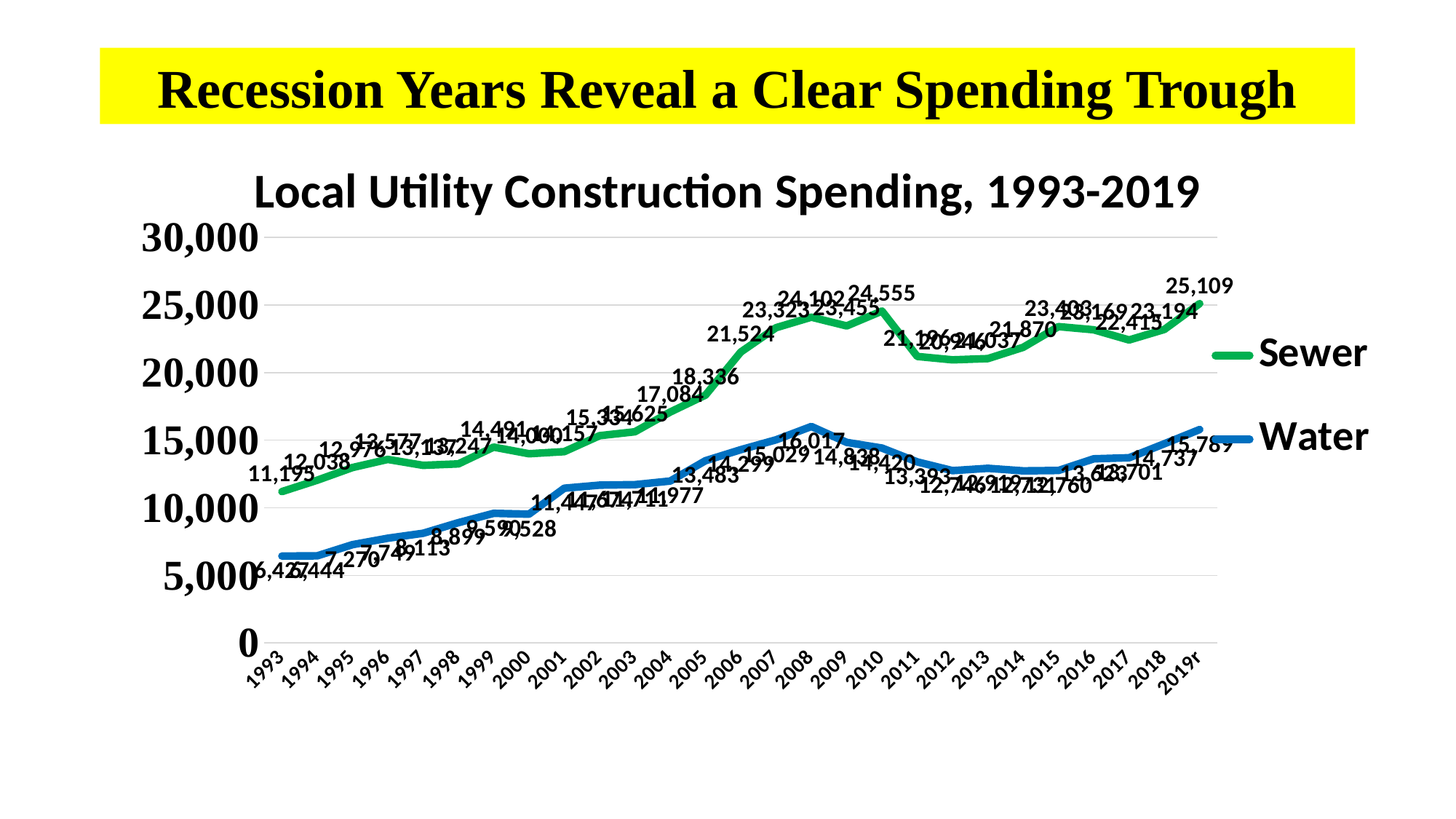

Recession Years Reveal a Clear Spending Trough

### Chart: Local Utility Construction Spending, 1993-2019

| Category |  |  |
|---|---|---|
| 1993 | 11195.0 | 6427.0 |
| 1994 | 12038.0 | 6444.0 |
| 1995 | 12976.0 | 7270.0 |
| 1996 | 13577.0 | 7749.0 |
| 1997 | 13137.0 | 8113.0 |
| 1998 | 13247.0 | 8899.0 |
| 1999 | 14491.0 | 9590.0 |
| 2000 | 14000.0 | 9528.0 |
| 2001 | 14157.0 | 11447.0 |
| 2002 | 15334.0 | 11674.0 |
| 2003 | 15625.0 | 11711.0 |
| 2004 | 17084.0 | 11977.0 |
| 2005 | 18336.0 | 13483.0 |
| 2006 | 21524.0 | 14299.0 |
| 2007 | 23323.0 | 15029.0 |
| 2008 | 24102.0 | 16016.5 |
| 2009 | 23455.0 | 14838.0 |
| 2010 | 24555.0 | 14420.0 |
| 2011 | 21196.0 | 13393.0 |
| 2012 | 20946.0 | 12746.0 |
| 2013 | 21037.0 | 12919.0 |
| 2014 | 21870.0 | 12731.0 |
| 2015 | 23403.0 | 12760.0 |
| 2016 | 23169.0 | 13623.0 |
| 2017 | 22415.0 | 13701.0 |
| 2018 | 23194.0 | 14737.1 |
| 2019r | 25109.0 | 15789.0 |